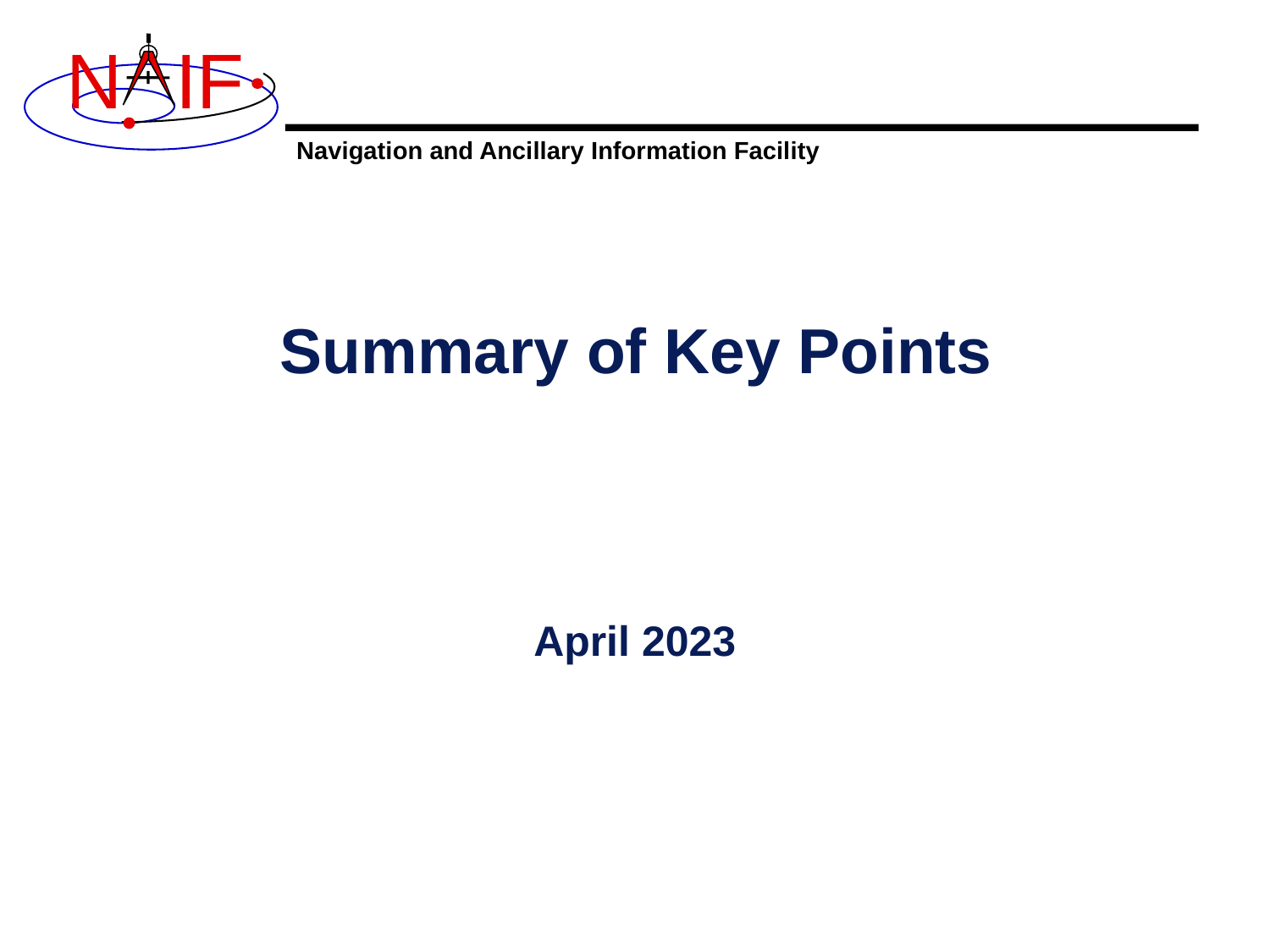

# Summary of Key Points
April 2023